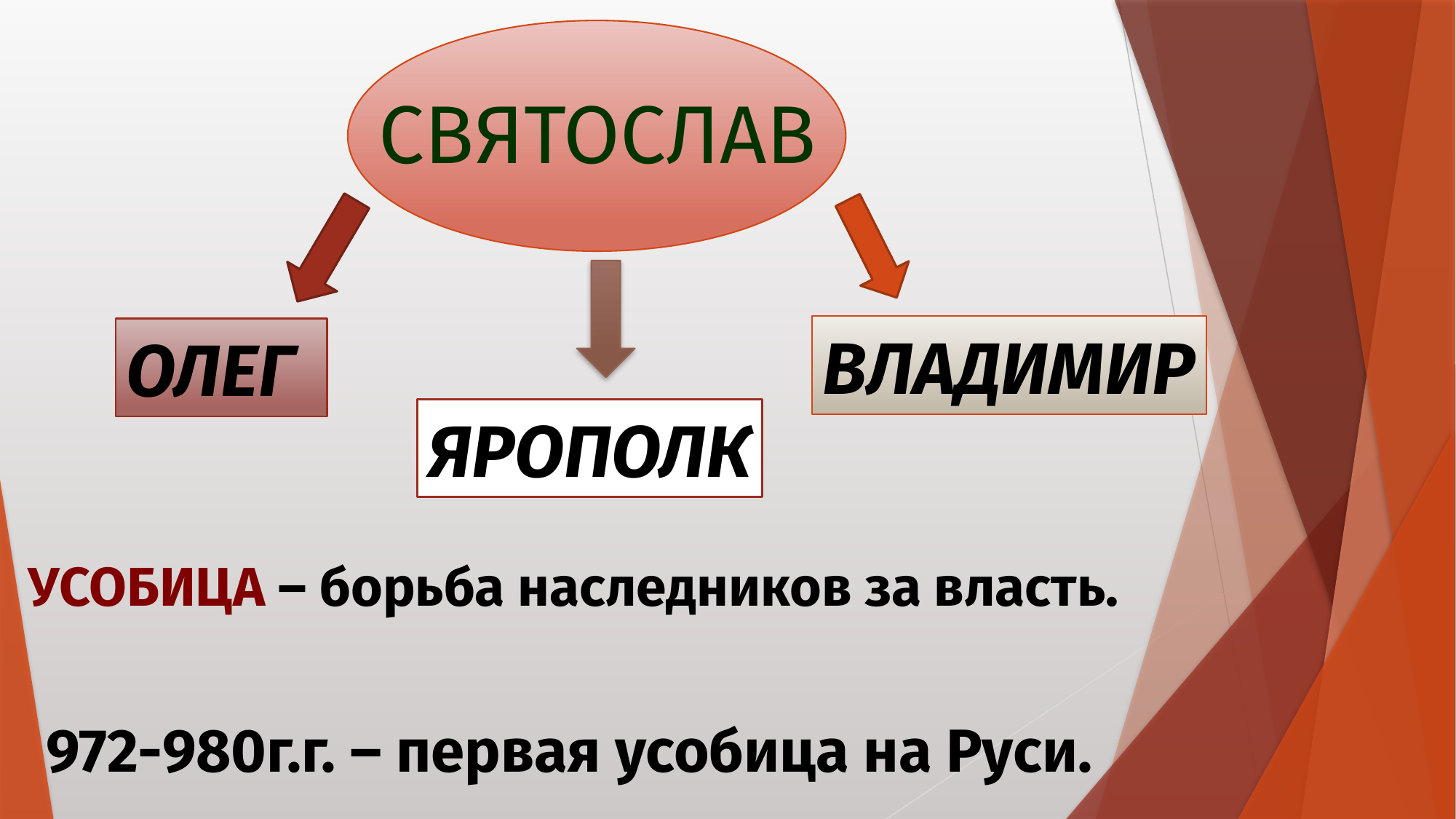

СВЯТОСЛАВ

ВЛАДИМИР
ОЛЕГ
ЯРОПОЛК
  УСОБИЦА – борьба наследников за власть.
972-980г.г. – первая усобица на Руси.